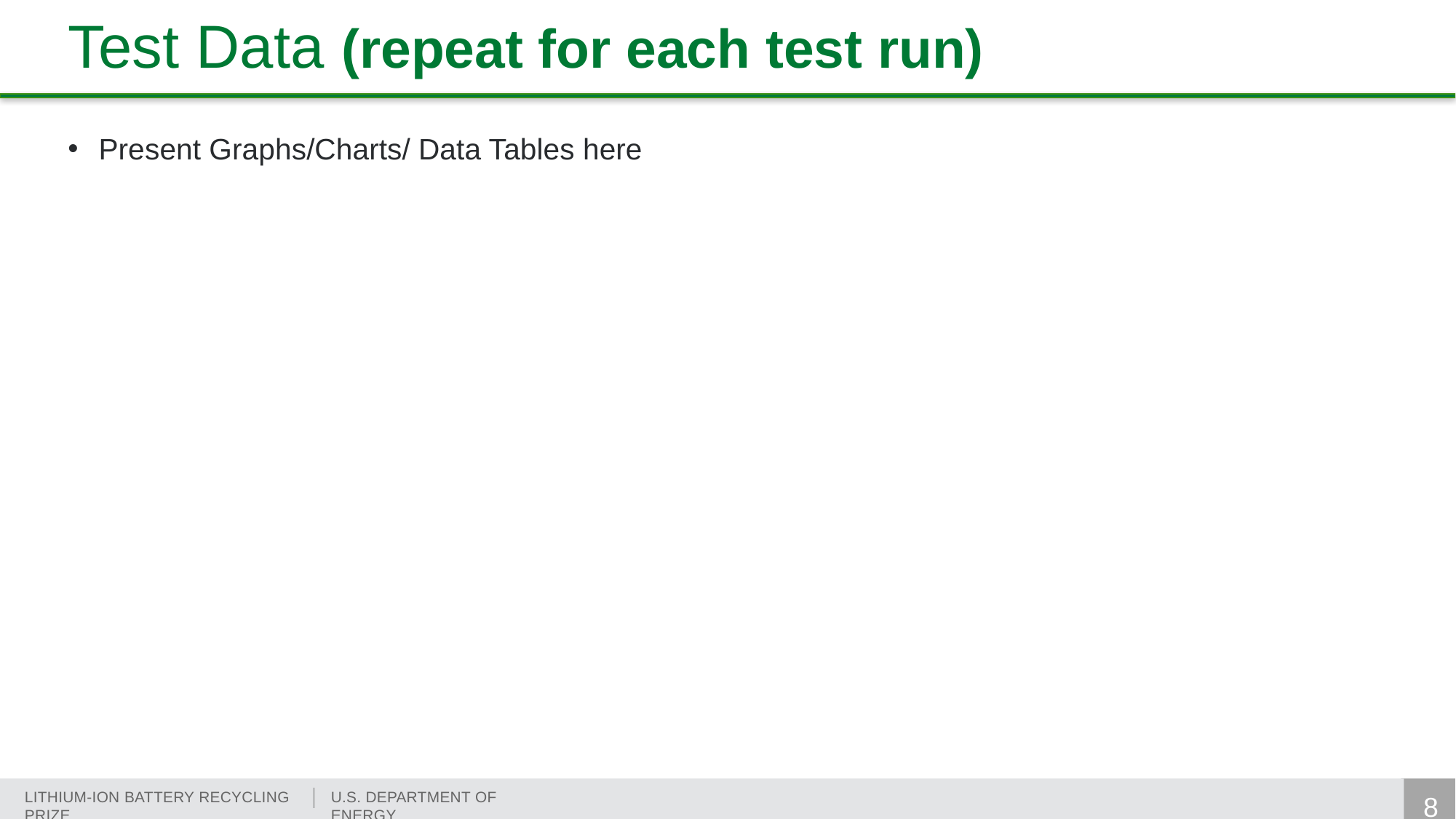

# Test Data (repeat for each test run)
Present Graphs/Charts/ Data Tables here
8